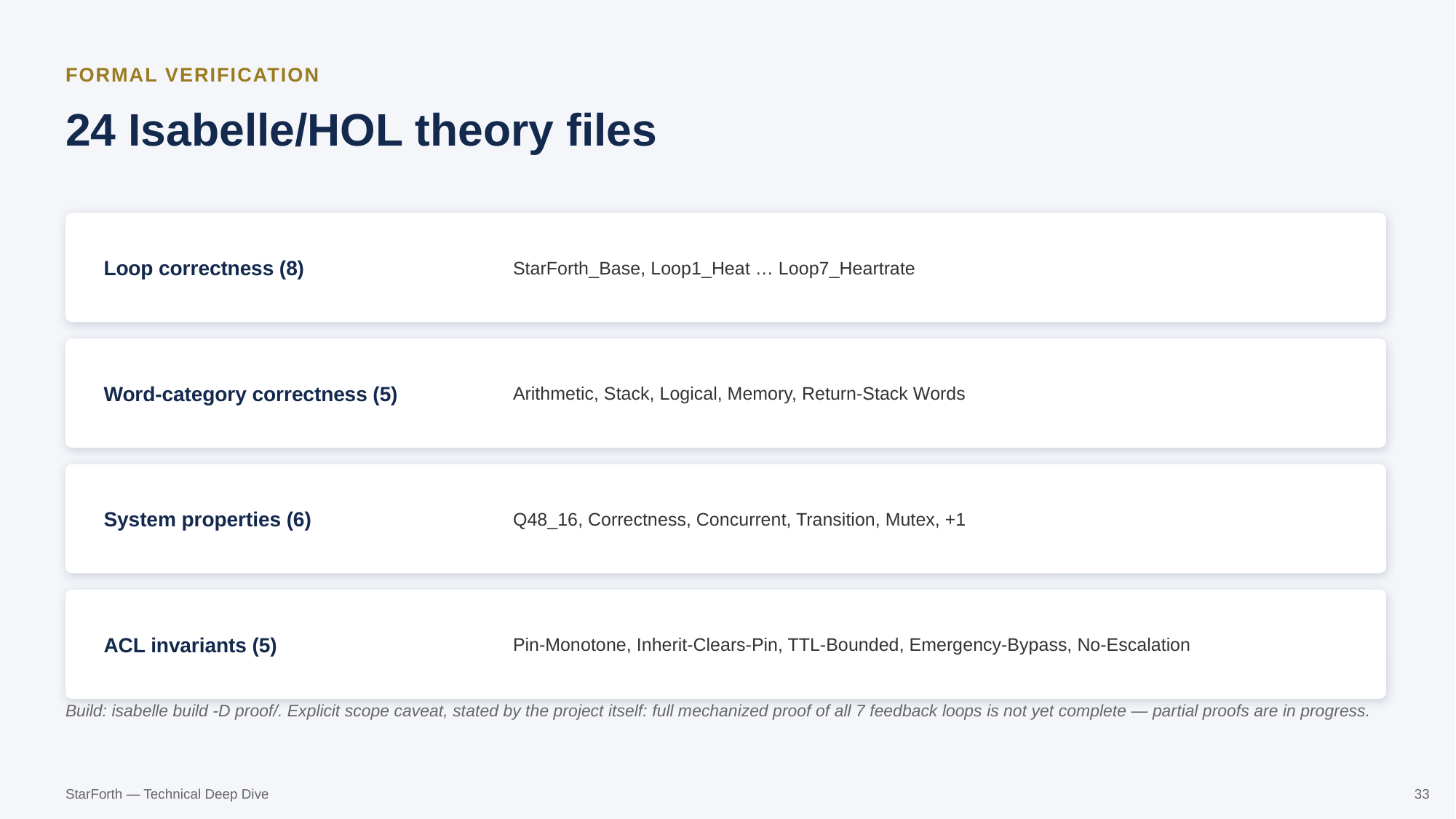

FORMAL VERIFICATION
24 Isabelle/HOL theory files

Loop correctness (8)
StarForth_Base, Loop1_Heat … Loop7_Heartrate

Word-category correctness (5)
Arithmetic, Stack, Logical, Memory, Return-Stack Words

System properties (6)
Q48_16, Correctness, Concurrent, Transition, Mutex, +1

ACL invariants (5)
Pin-Monotone, Inherit-Clears-Pin, TTL-Bounded, Emergency-Bypass, No-Escalation
Build: isabelle build -D proof/. Explicit scope caveat, stated by the project itself: full mechanized proof of all 7 feedback loops is not yet complete — partial proofs are in progress.
StarForth — Technical Deep Dive
33